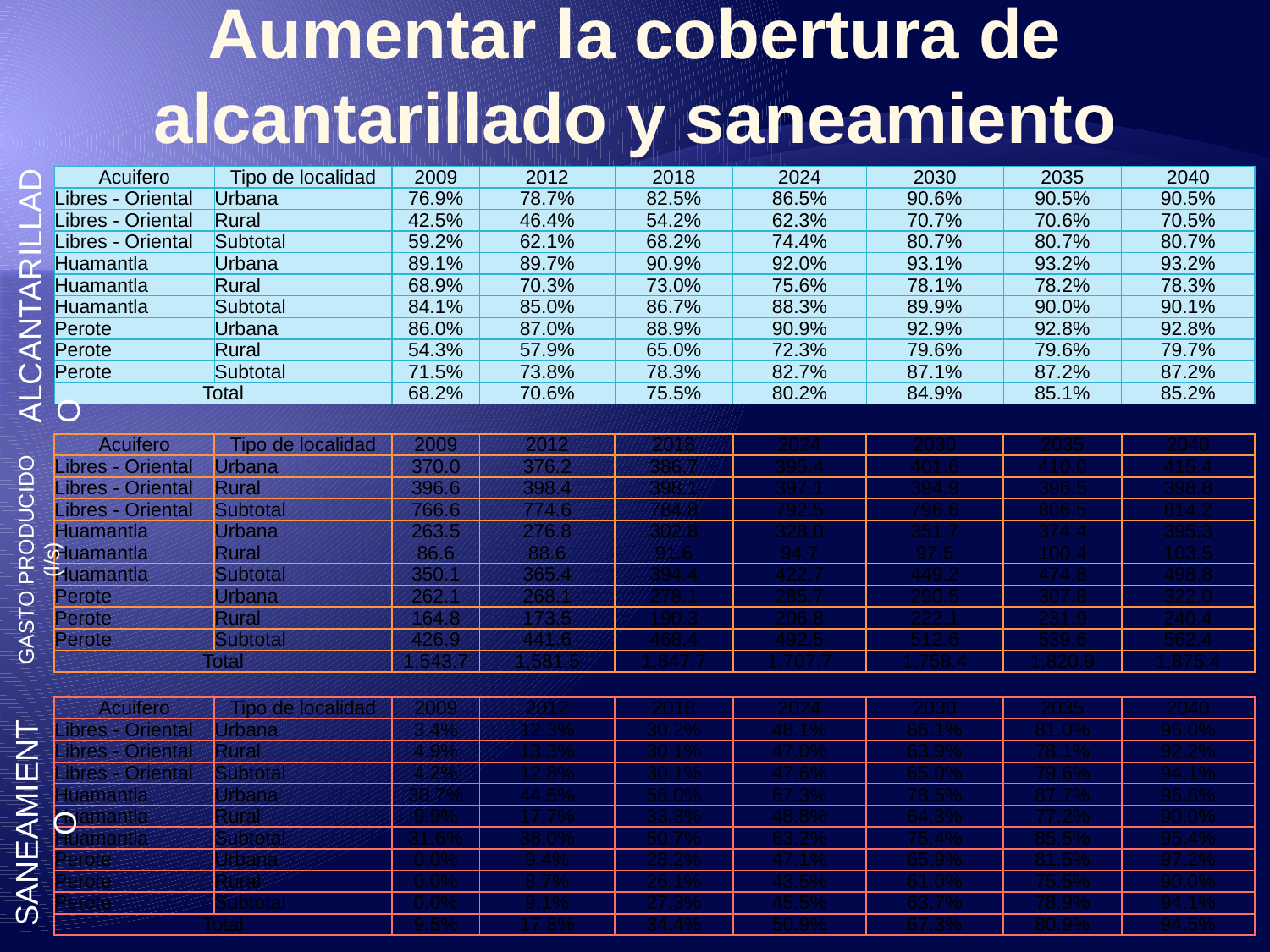

# Aumentar la cobertura de alcantarillado y saneamiento
| Acuifero | Tipo de localidad | 2009 | 2012 | 2018 | 2024 | 2030 | 2035 | 2040 |
| --- | --- | --- | --- | --- | --- | --- | --- | --- |
| Libres - Oriental | Urbana | 76.9% | 78.7% | 82.5% | 86.5% | 90.6% | 90.5% | 90.5% |
| Libres - Oriental | Rural | 42.5% | 46.4% | 54.2% | 62.3% | 70.7% | 70.6% | 70.5% |
| Libres - Oriental | Subtotal | 59.2% | 62.1% | 68.2% | 74.4% | 80.7% | 80.7% | 80.7% |
| Huamantla | Urbana | 89.1% | 89.7% | 90.9% | 92.0% | 93.1% | 93.2% | 93.2% |
| Huamantla | Rural | 68.9% | 70.3% | 73.0% | 75.6% | 78.1% | 78.2% | 78.3% |
| Huamantla | Subtotal | 84.1% | 85.0% | 86.7% | 88.3% | 89.9% | 90.0% | 90.1% |
| Perote | Urbana | 86.0% | 87.0% | 88.9% | 90.9% | 92.9% | 92.8% | 92.8% |
| Perote | Rural | 54.3% | 57.9% | 65.0% | 72.3% | 79.6% | 79.6% | 79.7% |
| Perote | Subtotal | 71.5% | 73.8% | 78.3% | 82.7% | 87.1% | 87.2% | 87.2% |
| Total |  | 68.2% | 70.6% | 75.5% | 80.2% | 84.9% | 85.1% | 85.2% |
ALCANTARILLADO
| Acuifero | Tipo de localidad | 2009 | 2012 | 2018 | 2024 | 2030 | 2035 | 2040 |
| --- | --- | --- | --- | --- | --- | --- | --- | --- |
| Libres - Oriental | Urbana | 370.0 | 376.2 | 386.7 | 395.4 | 401.6 | 410.0 | 415.4 |
| Libres - Oriental | Rural | 396.6 | 398.4 | 398.1 | 397.1 | 394.9 | 396.5 | 398.8 |
| Libres - Oriental | Subtotal | 766.6 | 774.6 | 784.8 | 792.5 | 796.6 | 806.5 | 814.2 |
| Huamantla | Urbana | 263.5 | 276.8 | 302.8 | 328.0 | 351.7 | 374.4 | 395.3 |
| Huamantla | Rural | 86.6 | 88.6 | 91.6 | 94.7 | 97.5 | 100.4 | 103.5 |
| Huamantla | Subtotal | 350.1 | 365.4 | 394.4 | 422.7 | 449.2 | 474.8 | 498.8 |
| Perote | Urbana | 262.1 | 268.1 | 278.1 | 285.7 | 290.5 | 307.8 | 322.0 |
| Perote | Rural | 164.8 | 173.5 | 190.3 | 206.8 | 222.1 | 231.9 | 240.4 |
| Perote | Subtotal | 426.9 | 441.6 | 468.4 | 492.5 | 512.6 | 539.6 | 562.4 |
| Total |  | 1,543.7 | 1,581.5 | 1,647.7 | 1,707.7 | 1,758.4 | 1,820.9 | 1,875.4 |
GASTO PRODUCIDO (l/s)
| Acuifero | Tipo de localidad | 2009 | 2012 | 2018 | 2024 | 2030 | 2035 | 2040 |
| --- | --- | --- | --- | --- | --- | --- | --- | --- |
| Libres - Oriental | Urbana | 3.4% | 12.3% | 30.2% | 48.1% | 66.1% | 81.0% | 96.0% |
| Libres - Oriental | Rural | 4.9% | 13.3% | 30.1% | 47.0% | 63.9% | 78.1% | 92.2% |
| Libres - Oriental | Subtotal | 4.2% | 12.8% | 30.1% | 47.6% | 65.0% | 79.6% | 94.1% |
| Huamantla | Urbana | 38.7% | 44.5% | 56.0% | 67.3% | 78.5% | 87.7% | 96.8% |
| Huamantla | Rural | 9.9% | 17.7% | 33.3% | 48.8% | 64.3% | 77.2% | 90.0% |
| Huamantla | Subtotal | 31.6% | 38.0% | 50.7% | 63.2% | 75.4% | 85.5% | 95.4% |
| Perote | Urbana | 0.0% | 9.4% | 28.2% | 47.1% | 65.9% | 81.5% | 97.2% |
| Perote | Rural | 0.0% | 8.7% | 26.1% | 43.5% | 61.0% | 75.5% | 90.0% |
| Perote | Subtotal | 0.0% | 9.1% | 27.3% | 45.5% | 63.7% | 78.9% | 94.1% |
| Total |  | 9.5% | 17.8% | 34.4% | 50.9% | 67.3% | 80.9% | 94.5% |
SANEAMIENTO